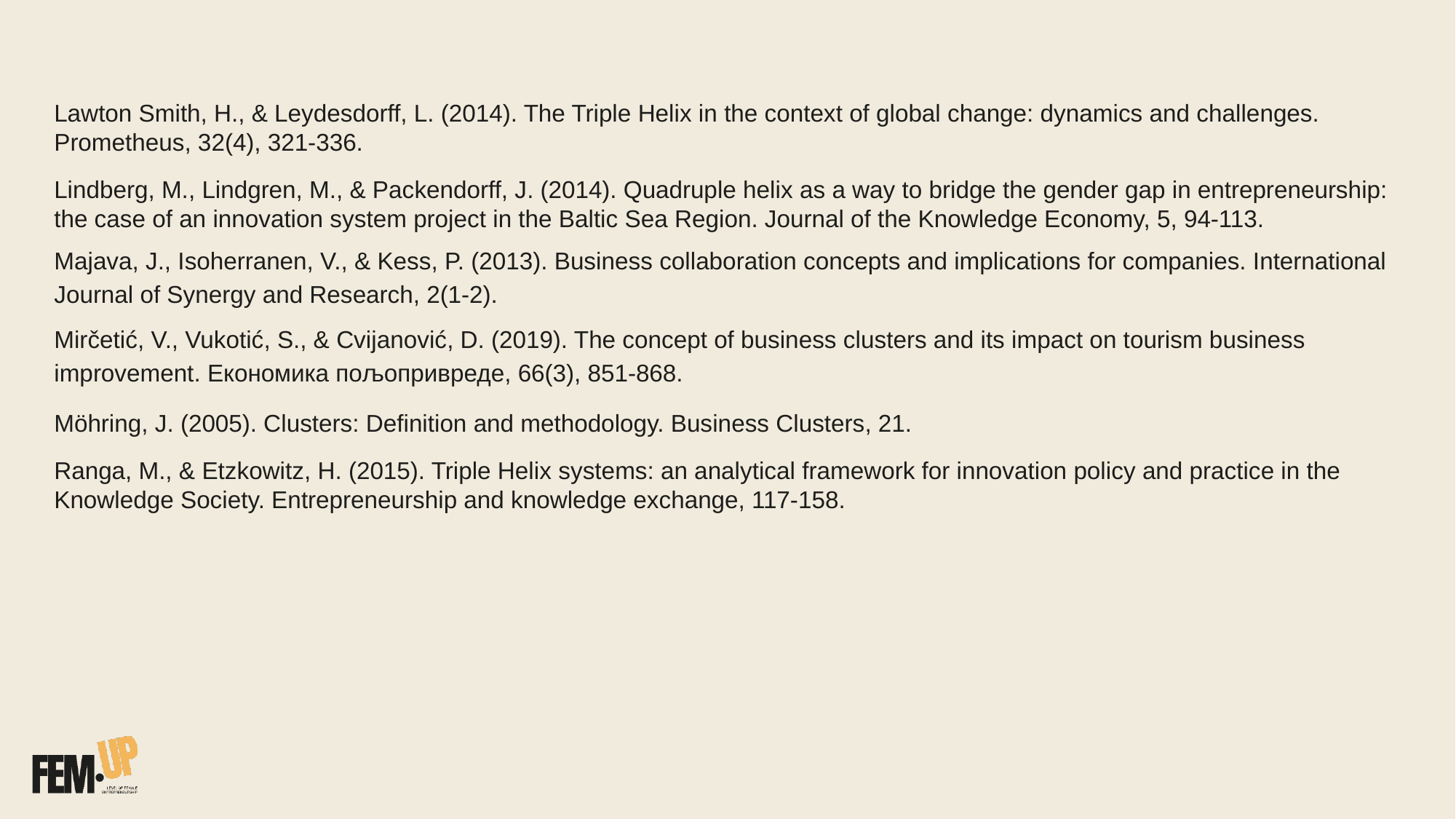

Lawton Smith, H., & Leydesdorff, L. (2014). The Triple Helix in the context of global change: dynamics and challenges. Prometheus, 32(4), 321-336.
Lindberg, M., Lindgren, M., & Packendorff, J. (2014). Quadruple helix as a way to bridge the gender gap in entrepreneurship: the case of an innovation system project in the Baltic Sea Region. Journal of the Knowledge Economy, 5, 94-113.
Majava, J., Isoherranen, V., & Kess, P. (2013). Business collaboration concepts and implications for companies. International Journal of Synergy and Research, 2(1-2).
Mirčetić, V., Vukotić, S., & Cvijanović, D. (2019). The concept of business clusters and its impact on tourism business improvement. Економика пољопривреде, 66(3), 851-868.
Möhring, J. (2005). Clusters: Definition and methodology. Business Clusters, 21.
Ranga, M., & Etzkowitz, H. (2015). Triple Helix systems: an analytical framework for innovation policy and practice in the Knowledge Society. Entrepreneurship and knowledge exchange, 117-158.